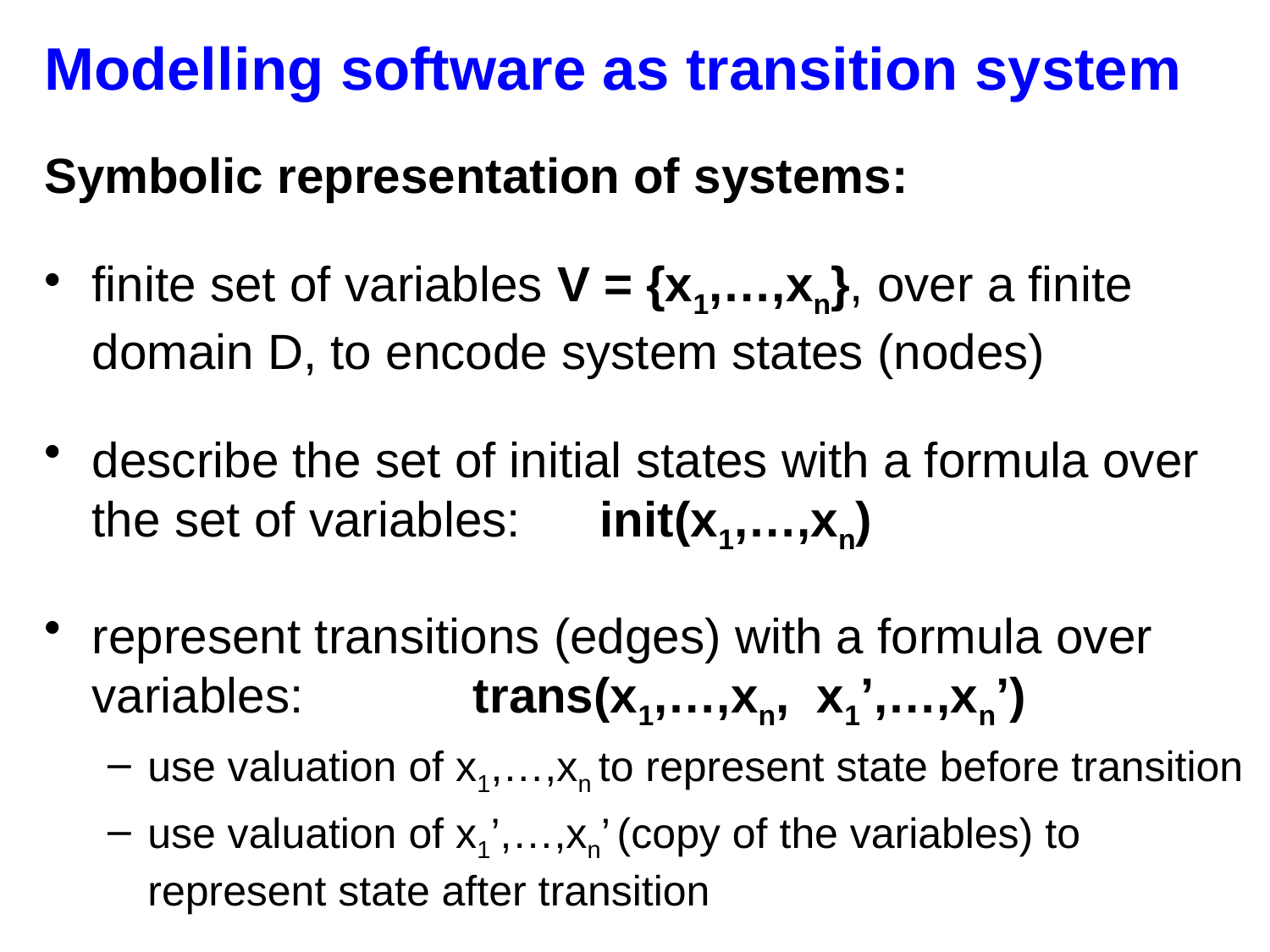

# Modelling software as transition system
Symbolic representation of systems:

finite set of variables V = {x1,…,xn}, over a finite domain D, to encode system states (nodes)

describe the set of initial states with a formula over the set of variables:	init(x1,…,xn)

represent transitions (edges) with a formula over variables:		trans(x1,…,xn,  x1’,…,xn’)
use valuation of x1,…,xn to represent state before transition
use valuation of x1’,…,xn’ (copy of the variables) to represent state after transition